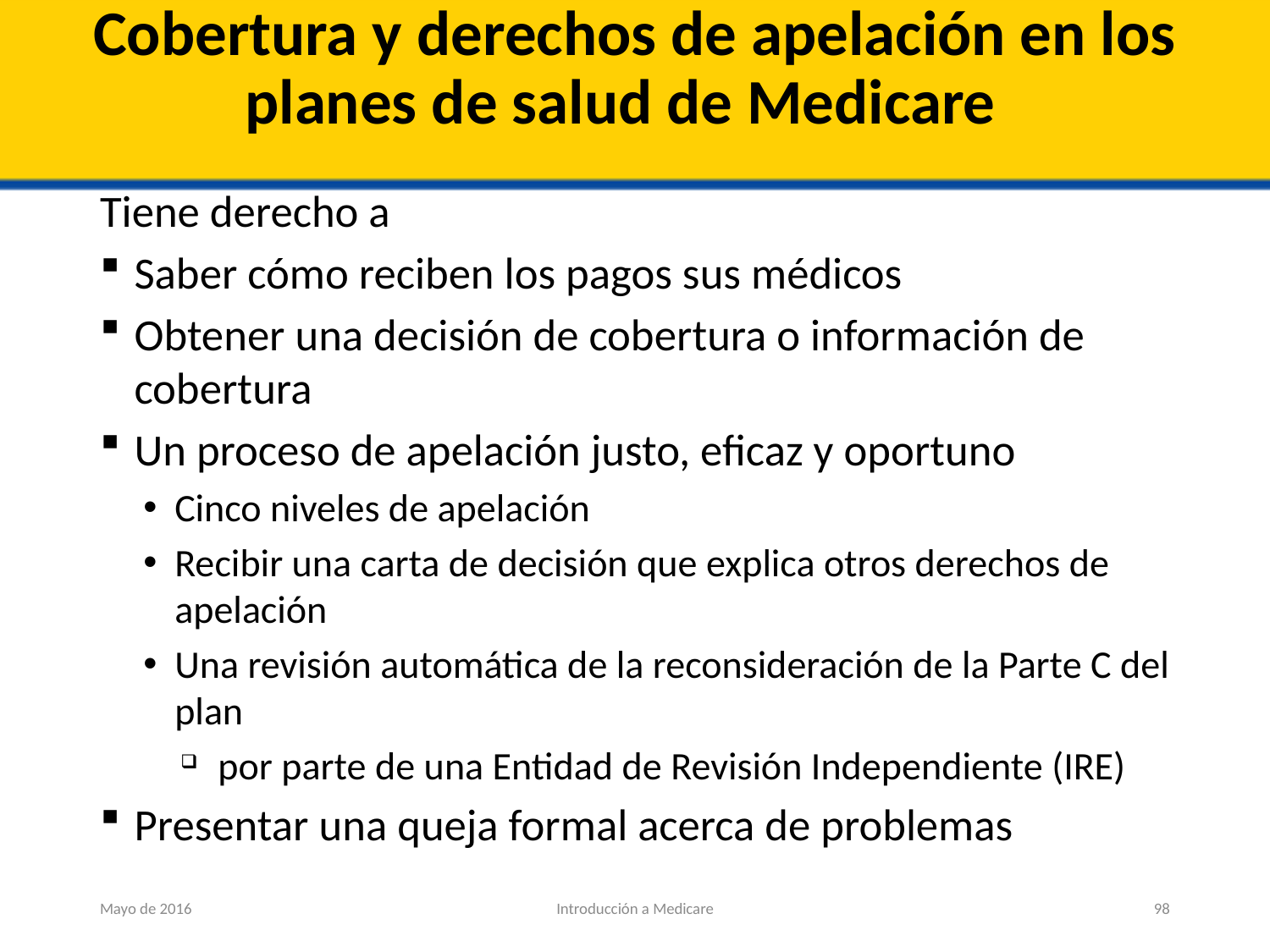

# Cobertura y derechos de apelación en los planes de salud de Medicare
Tiene derecho a
Saber cómo reciben los pagos sus médicos
Obtener una decisión de cobertura o información de cobertura
Un proceso de apelación justo, eficaz y oportuno
Cinco niveles de apelación
Recibir una carta de decisión que explica otros derechos de apelación
Una revisión automática de la reconsideración de la Parte C del plan
por parte de una Entidad de Revisión Independiente (IRE)
Presentar una queja formal acerca de problemas

Mayo de 2016
Introducción a Medicare
98